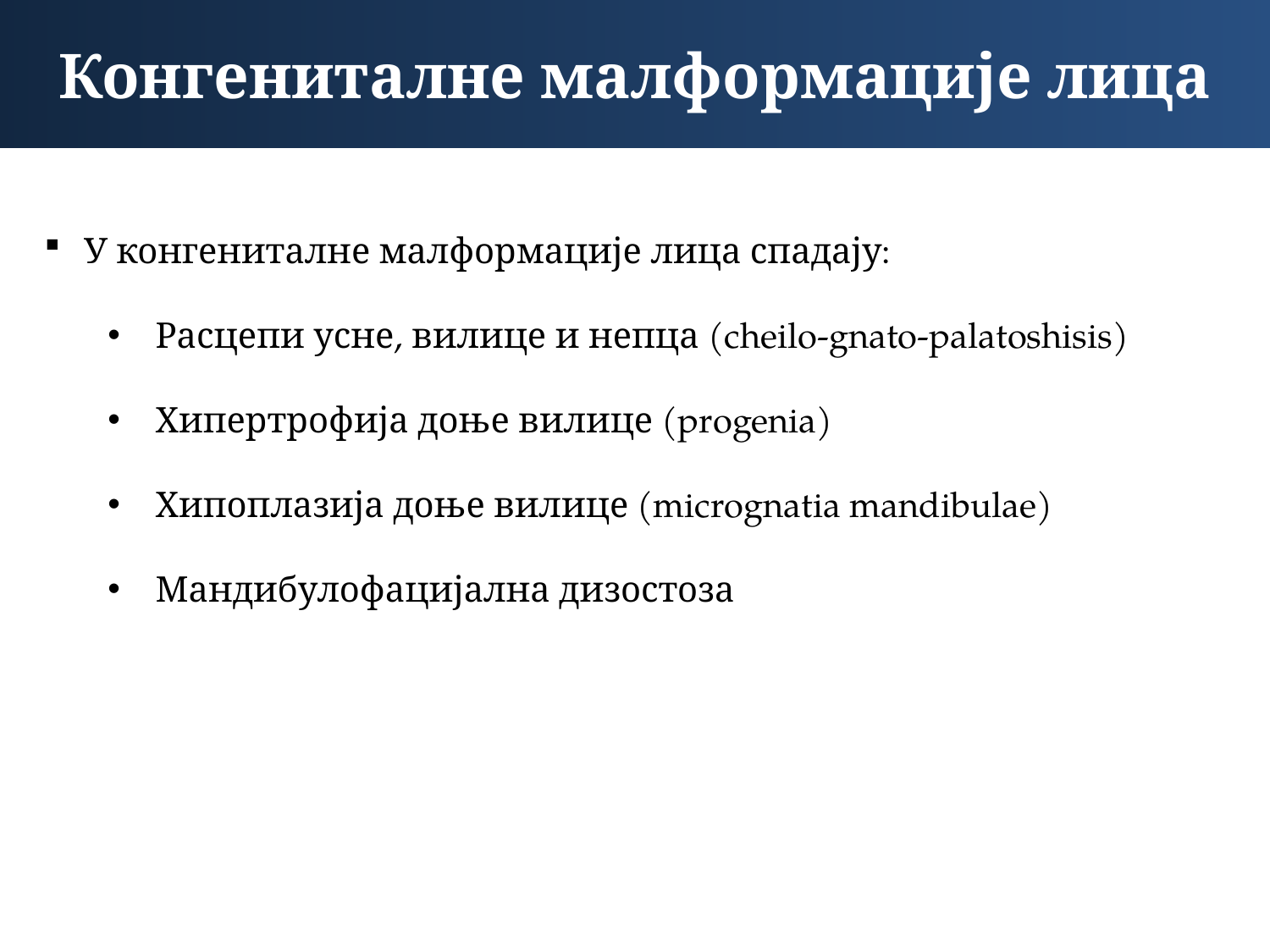

Конгениталне малформације лица

У конгениталне малформације лица спадају:

Расцепи усне, вилице и непца (cheilo-gnato-palatoshisis)

Хипертрофија доње вилице (progenia)

Хипоплазија доње вилице (micrognatia mandibulae)

Мандибулофацијална дизостоза